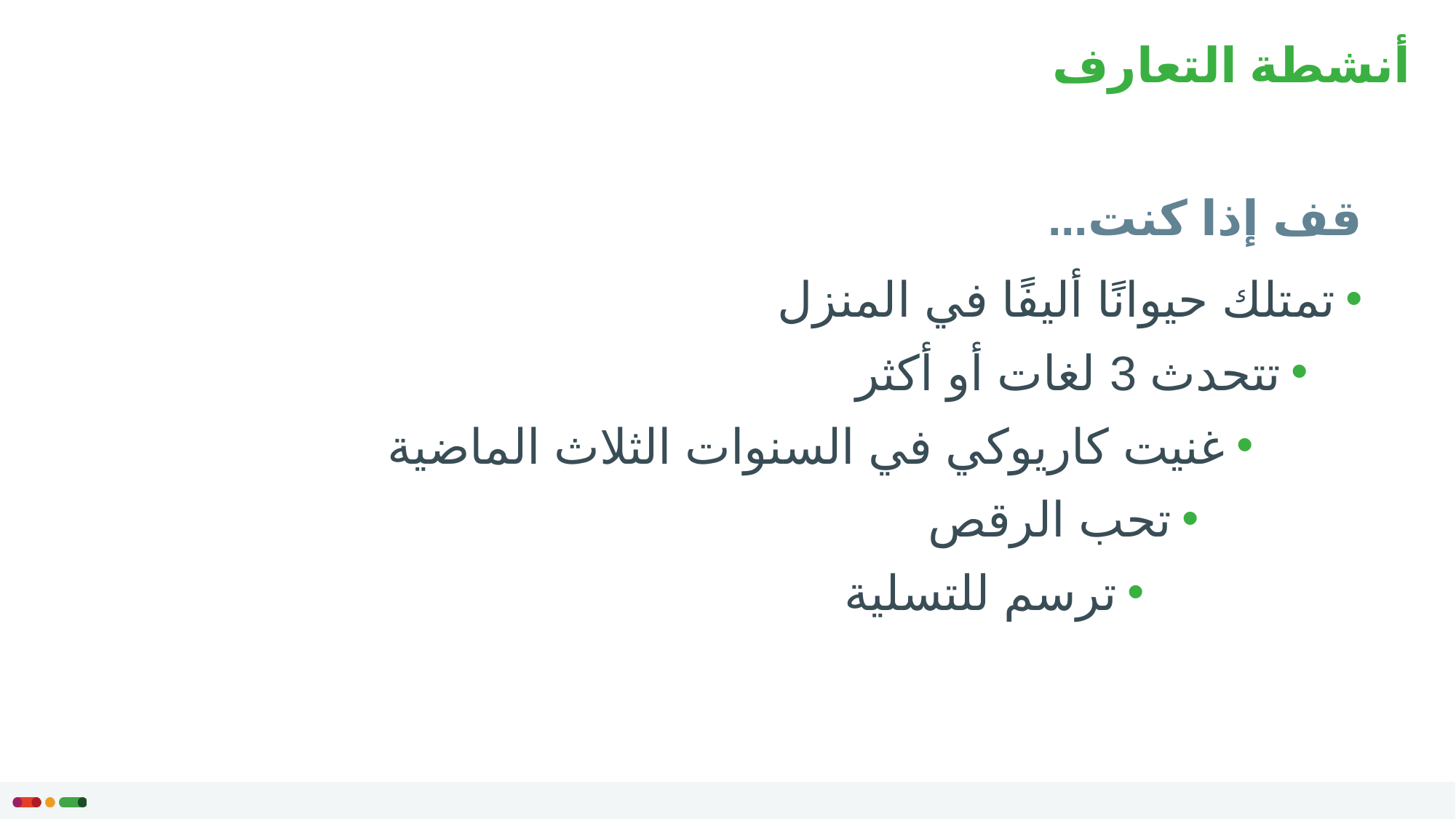

# أنشطة التعارف
قف إذا كنت...
تمتلك حيوانًا أليفًا في المنزل
تتحدث 3 لغات أو أكثر
غنيت كاريوكي في السنوات الثلاث الماضية
تحب الرقص
ترسم للتسلية